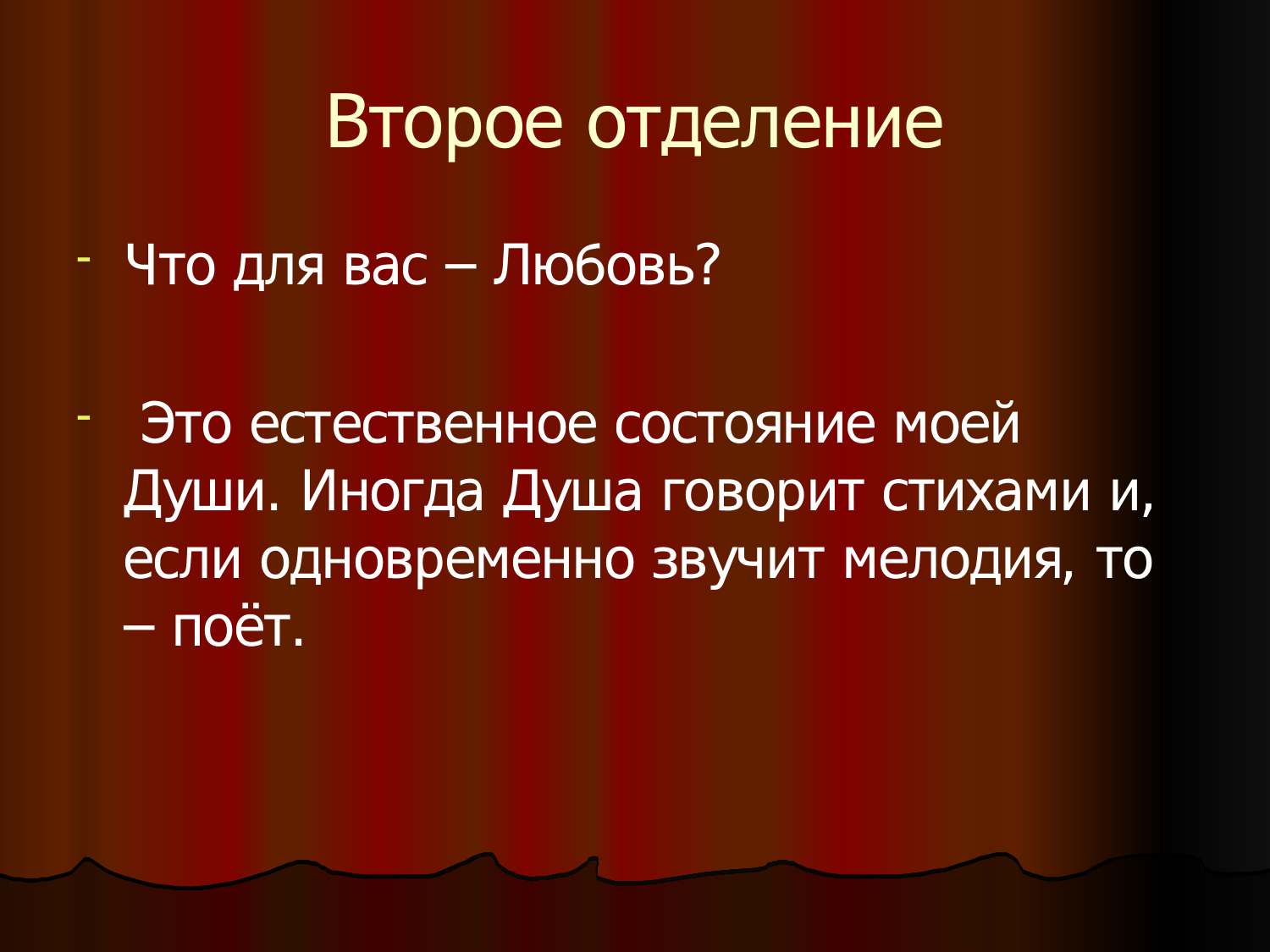

# Второе отделение
Что для вас – Любовь?

 Это естественное состояние моей Души. Иногда Душа говорит стихами и, если одновременно звучит мелодия, то – поёт.